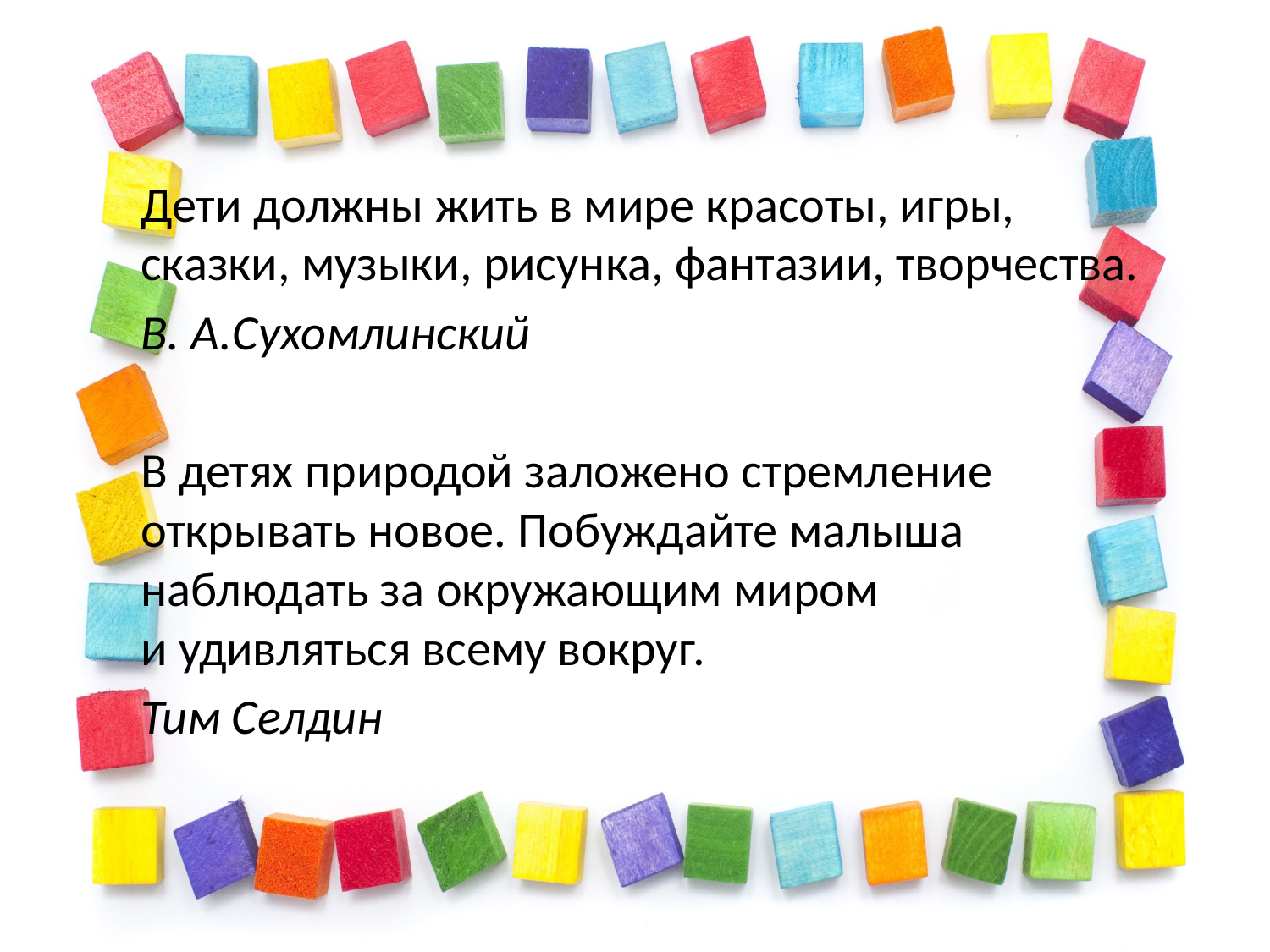

#
Дети должны жить в мире красоты, игры, сказки, музыки, рисунка, фантазии, творчества.
В. А.Сухомлинский

В детях природой заложено стремление открывать новое. Побуждайте малыша наблюдать за окружающим миром и удивляться всему вокруг.
Тим Селдин